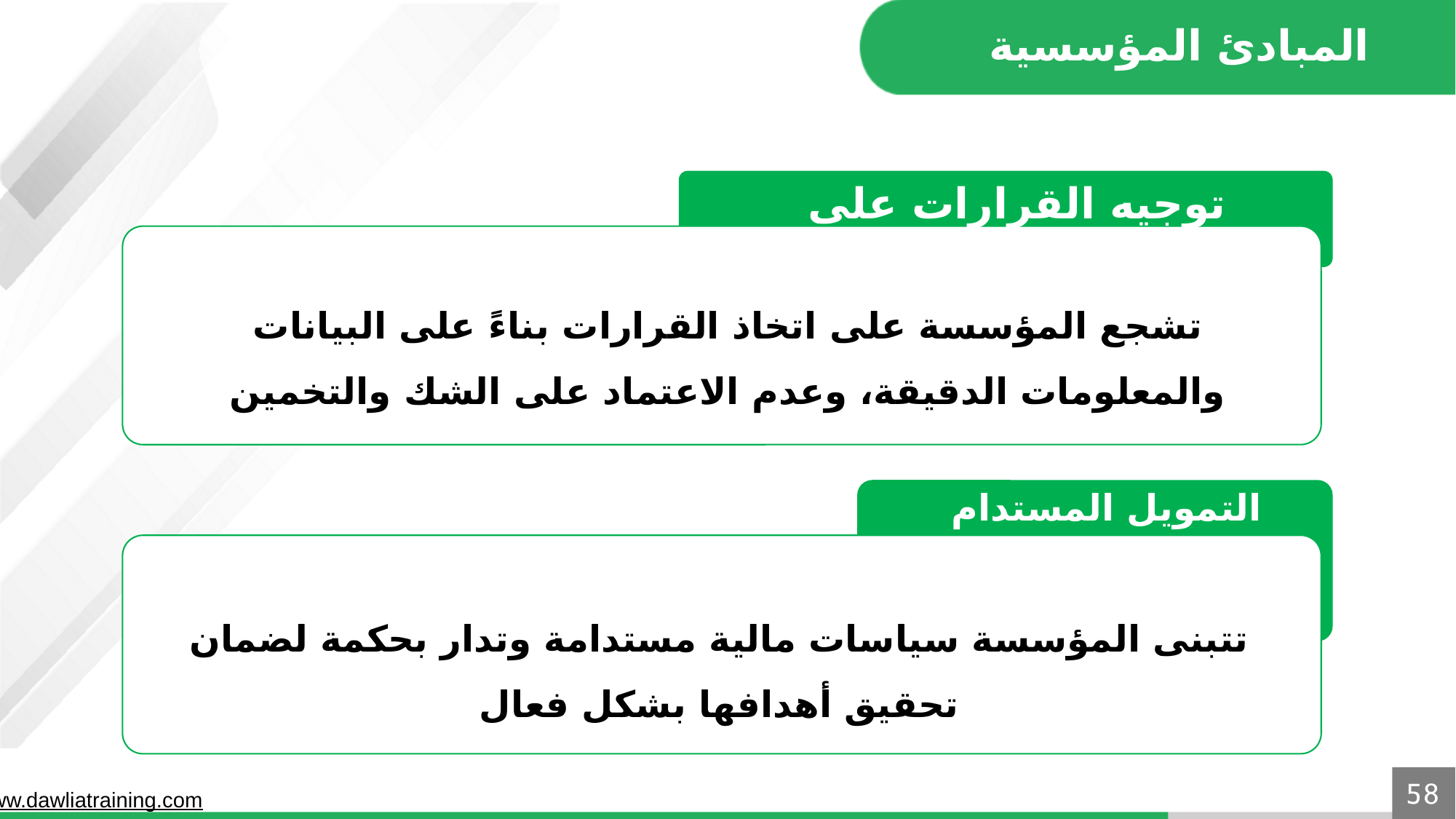

المبادئ المؤسسية
توجيه القرارات على أساس الحقائق والبيانات

تشجع المؤسسة على اتخاذ القرارات بناءً على البيانات والمعلومات الدقيقة، وعدم الاعتماد على الشك والتخمين
التمويل المستدام والإدارة المالية الحكيمة

تتبنى المؤسسة سياسات مالية مستدامة وتدار بحكمة لضمان تحقيق أهدافها بشكل فعال
58
www.dawliatraining.com